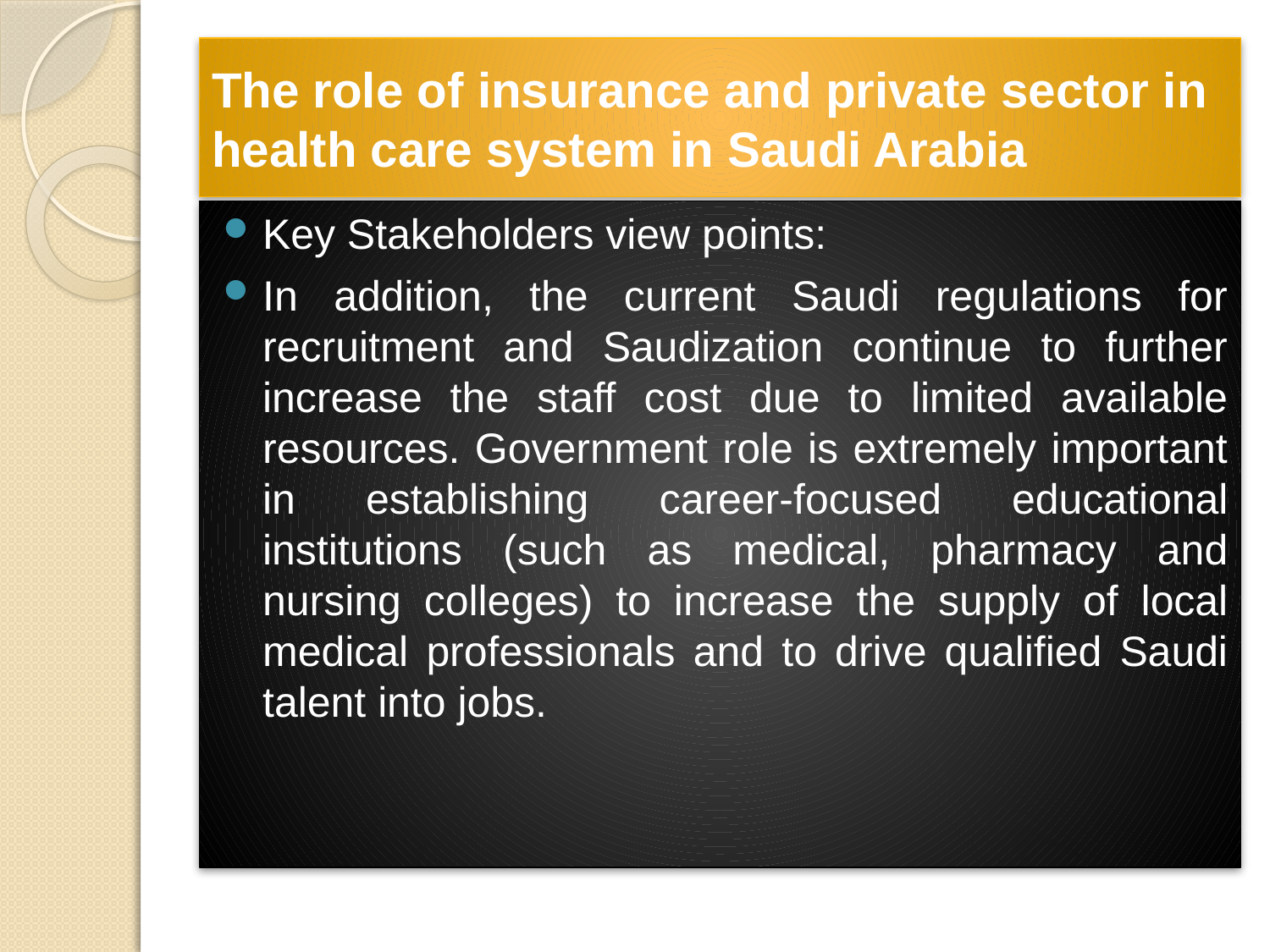

# The role of insurance and private sector in health care system in Saudi Arabia
Key Stakeholders view points:
In addition, the current Saudi regulations for recruitment and Saudization continue to further increase the staff cost due to limited available resources. Government role is extremely important in establishing career-focused educational institutions (such as medical, pharmacy and nursing colleges) to increase the supply of local medical professionals and to drive qualified Saudi talent into jobs.